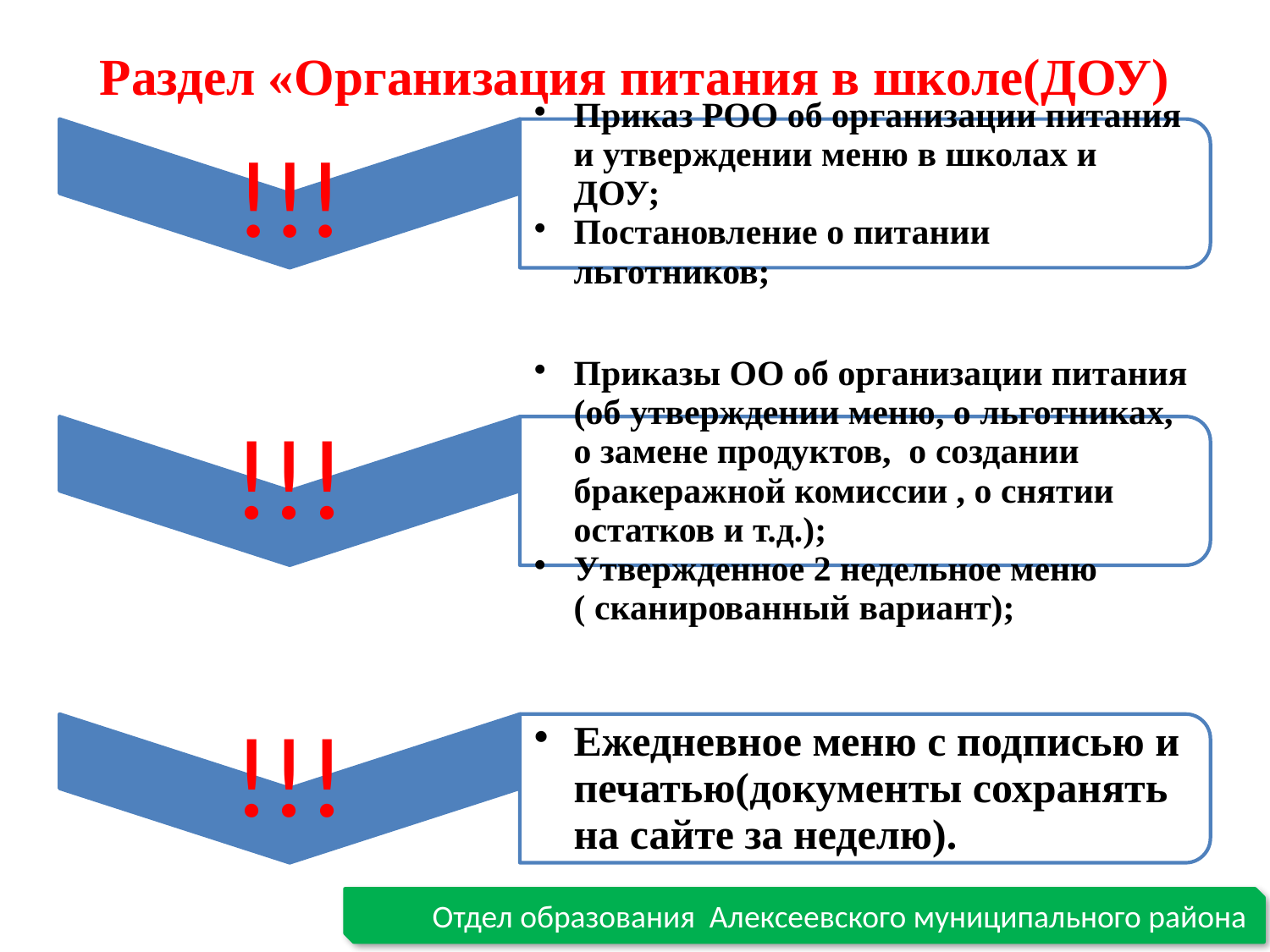

# Раздел «Организация питания в школе(ДОУ)
!!!
Приказ РОО об организации питания и утверждении меню в школах и ДОУ;
!!!
Приказы ОО об организации питания (об утверждении меню, о льготниках, о замене продуктов,  о создании бракеражной комиссии , о снятии остатков и т.д.);
!!!
Ежедневное меню с подписью и печатью(документы сохранять на сайте за неделю).
Постановление о питании льготников;
Утвержденное 2 недельное меню ( сканированный вариант);

Отдел образования  Алексеевского муниципального района